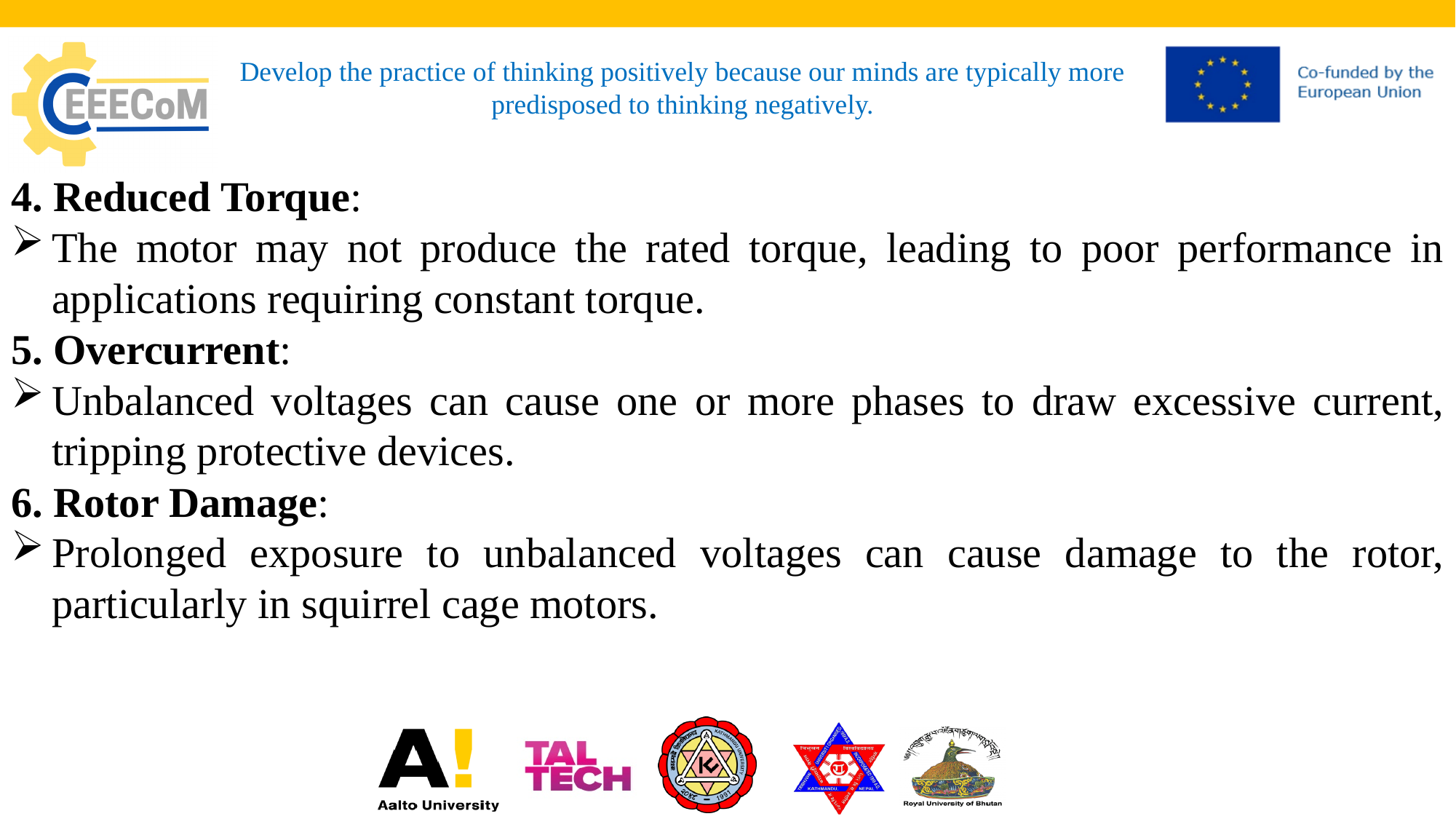

# Develop the practice of thinking positively because our minds are typically more predisposed to thinking negatively.
4. Reduced Torque:
The motor may not produce the rated torque, leading to poor performance in applications requiring constant torque.
5. Overcurrent:
Unbalanced voltages can cause one or more phases to draw excessive current, tripping protective devices.
6. Rotor Damage:
Prolonged exposure to unbalanced voltages can cause damage to the rotor, particularly in squirrel cage motors.